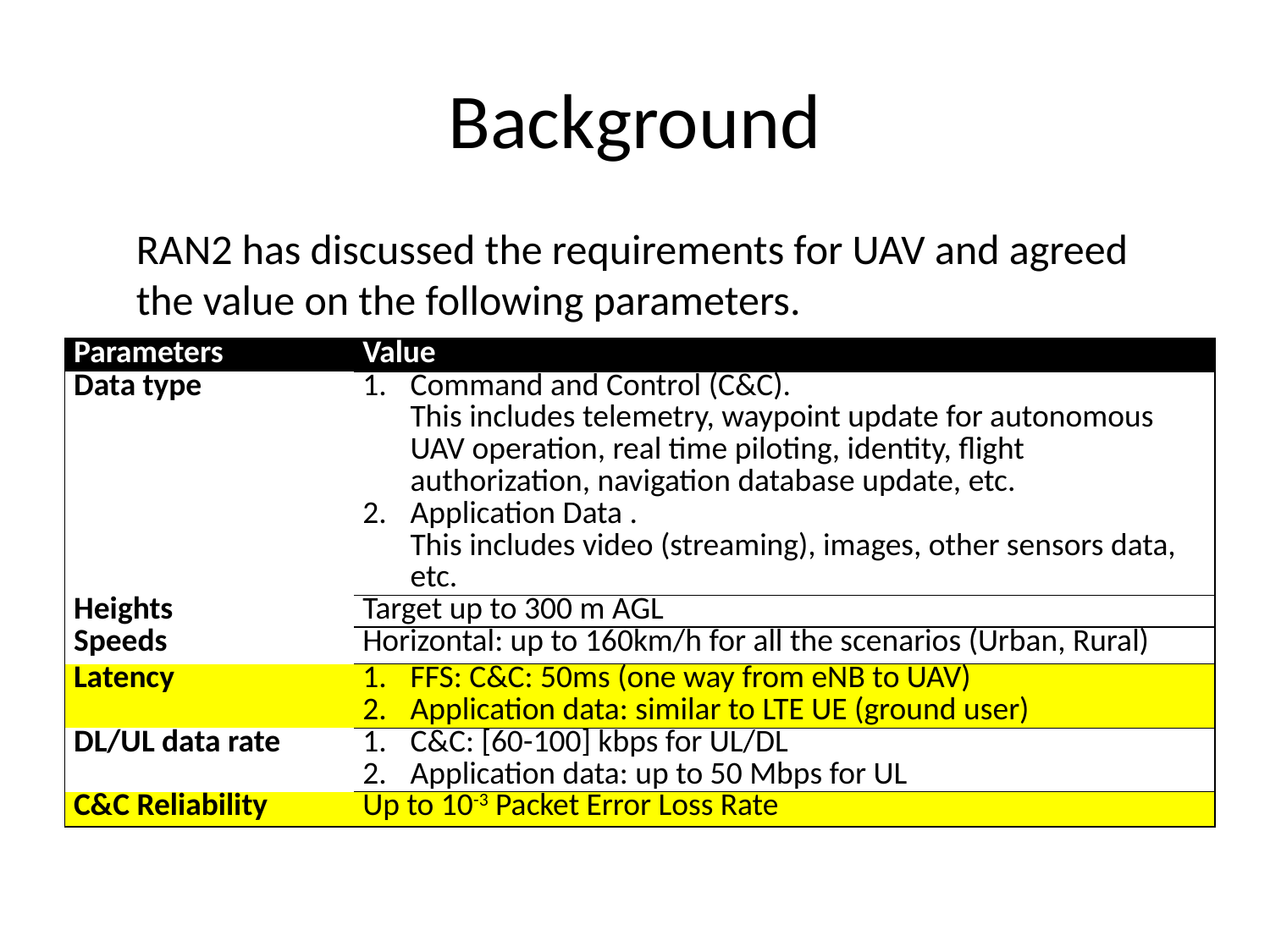

# Background
RAN2 has discussed the requirements for UAV and agreed the value on the following parameters.
| Parameters | Value |
| --- | --- |
| Data type | Command and Control (C&C). This includes telemetry, waypoint update for autonomous UAV operation, real time piloting, identity, flight authorization, navigation database update, etc. Application Data . This includes video (streaming), images, other sensors data, etc. |
| Heights | Target up to 300 m AGL |
| Speeds | Horizontal: up to 160km/h for all the scenarios (Urban, Rural) |
| Latency | FFS: C&C: 50ms (one way from eNB to UAV) Application data: similar to LTE UE (ground user) |
| DL/UL data rate | C&C: [60-100] kbps for UL/DL Application data: up to 50 Mbps for UL |
| C&C Reliability | Up to 10-3 Packet Error Loss Rate |